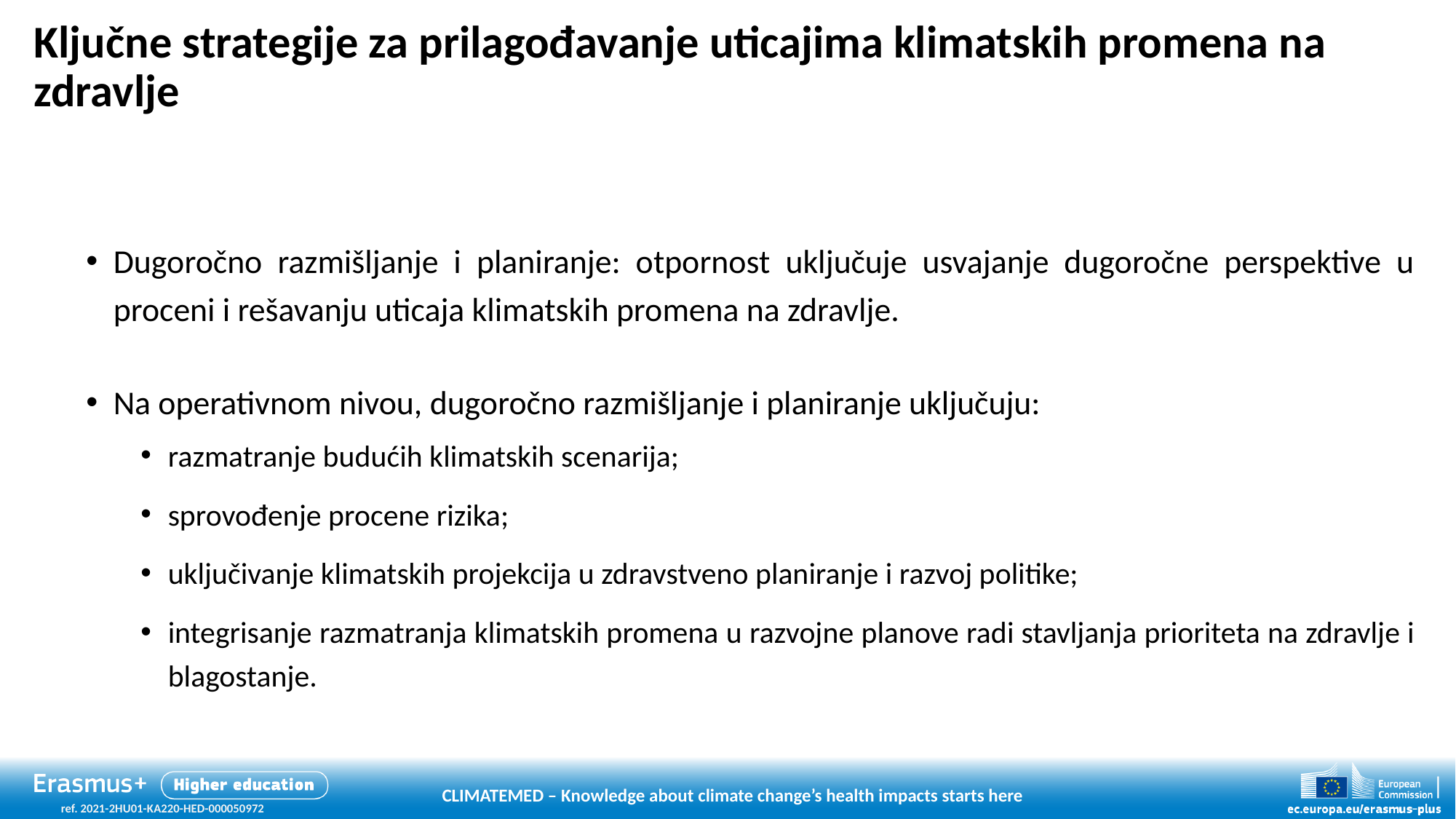

# Ključne strategije za prilagođavanje uticajima klimatskih promena na zdravlje
Dugoročno razmišljanje i planiranje: otpornost uključuje usvajanje dugoročne perspektive u proceni i rešavanju uticaja klimatskih promena na zdravlje.
Na operativnom nivou, dugoročno razmišljanje i planiranje uključuju:
razmatranje budućih klimatskih scenarija;
sprovođenje procene rizika;
uključivanje klimatskih projekcija u zdravstveno planiranje i razvoj politike;
integrisanje razmatranja klimatskih promena u razvojne planove radi stavljanja prioriteta na zdravlje i blagostanje.